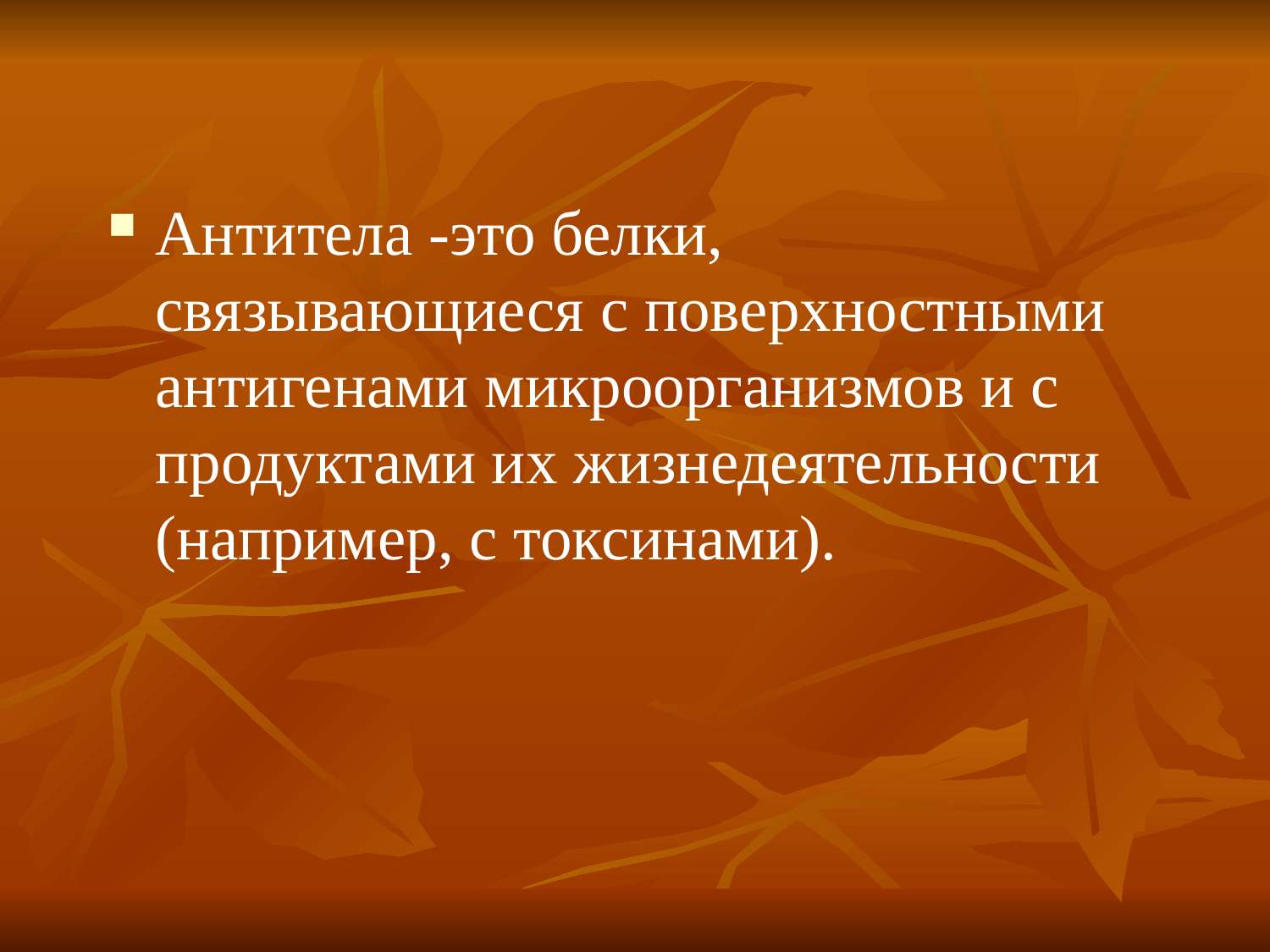

Антитела -это белки, связывающиеся с поверхностными антигенами микроорганизмов и с продуктами их жизнедеятельности (например, с токсинами).